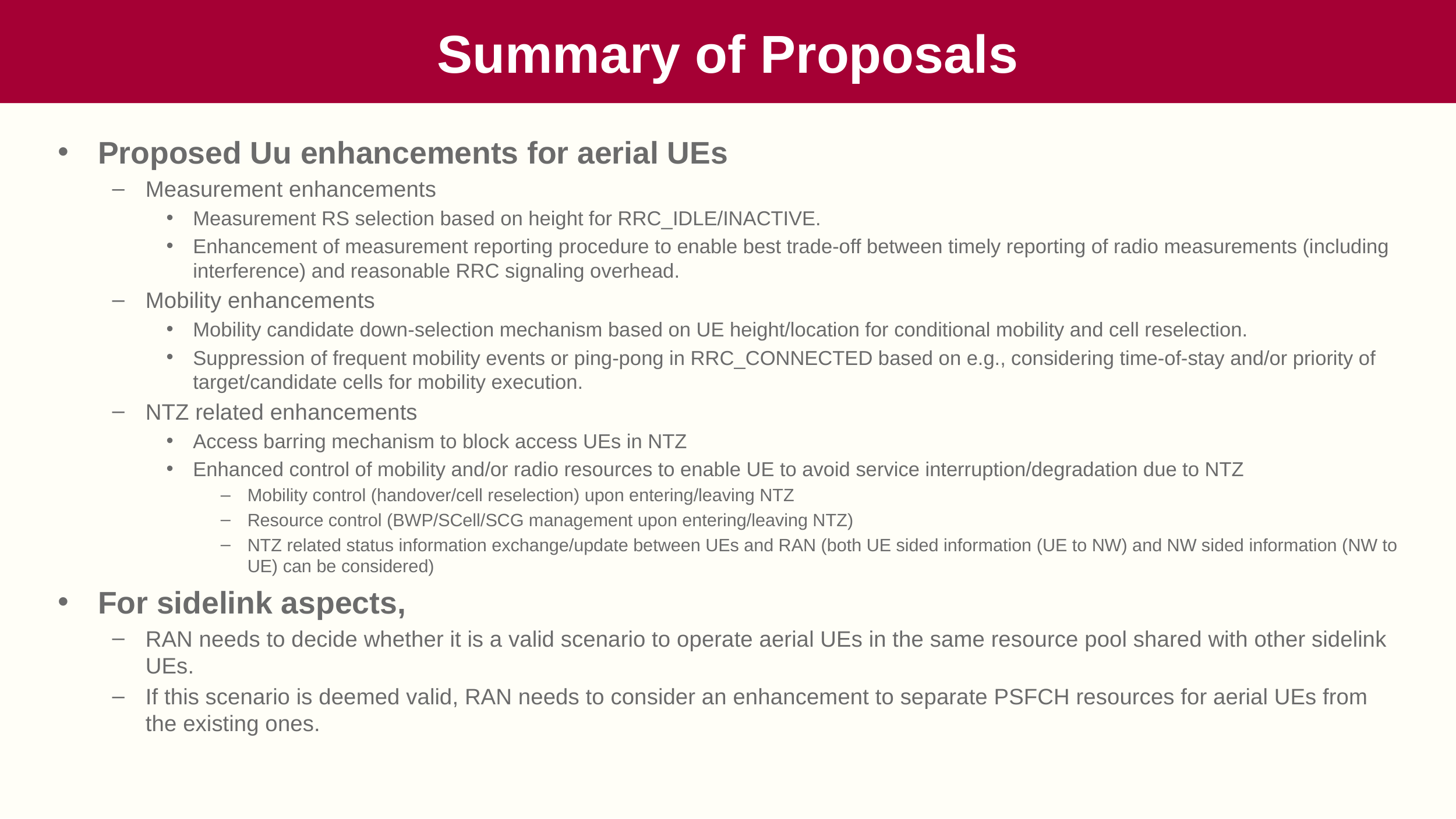

# Summary of Proposals
Proposed Uu enhancements for aerial UEs
Measurement enhancements
Measurement RS selection based on height for RRC_IDLE/INACTIVE.
Enhancement of measurement reporting procedure to enable best trade-off between timely reporting of radio measurements (including interference) and reasonable RRC signaling overhead.
Mobility enhancements
Mobility candidate down-selection mechanism based on UE height/location for conditional mobility and cell reselection.
Suppression of frequent mobility events or ping-pong in RRC_CONNECTED based on e.g., considering time-of-stay and/or priority of target/candidate cells for mobility execution.
NTZ related enhancements
Access barring mechanism to block access UEs in NTZ
Enhanced control of mobility and/or radio resources to enable UE to avoid service interruption/degradation due to NTZ
Mobility control (handover/cell reselection) upon entering/leaving NTZ
Resource control (BWP/SCell/SCG management upon entering/leaving NTZ)
NTZ related status information exchange/update between UEs and RAN (both UE sided information (UE to NW) and NW sided information (NW to UE) can be considered)
For sidelink aspects,
RAN needs to decide whether it is a valid scenario to operate aerial UEs in the same resource pool shared with other sidelink UEs.
If this scenario is deemed valid, RAN needs to consider an enhancement to separate PSFCH resources for aerial UEs from the existing ones.